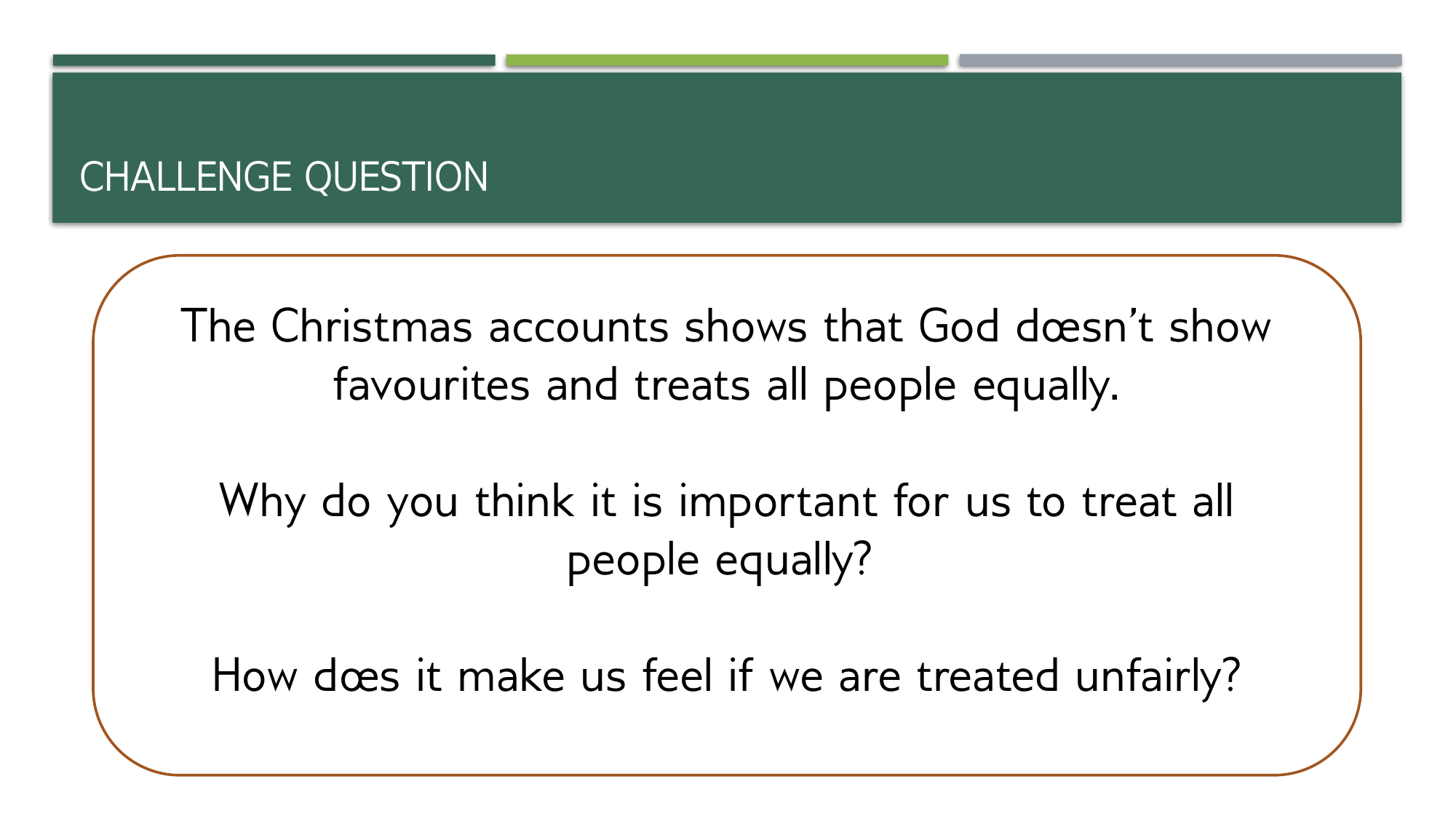

# Challenge question

The Christmas accounts shows that God doesn’t show favourites and treats all people equally.

Why do you think it is important for us to treat all people equally?

How does it make us feel if we are treated unfairly?